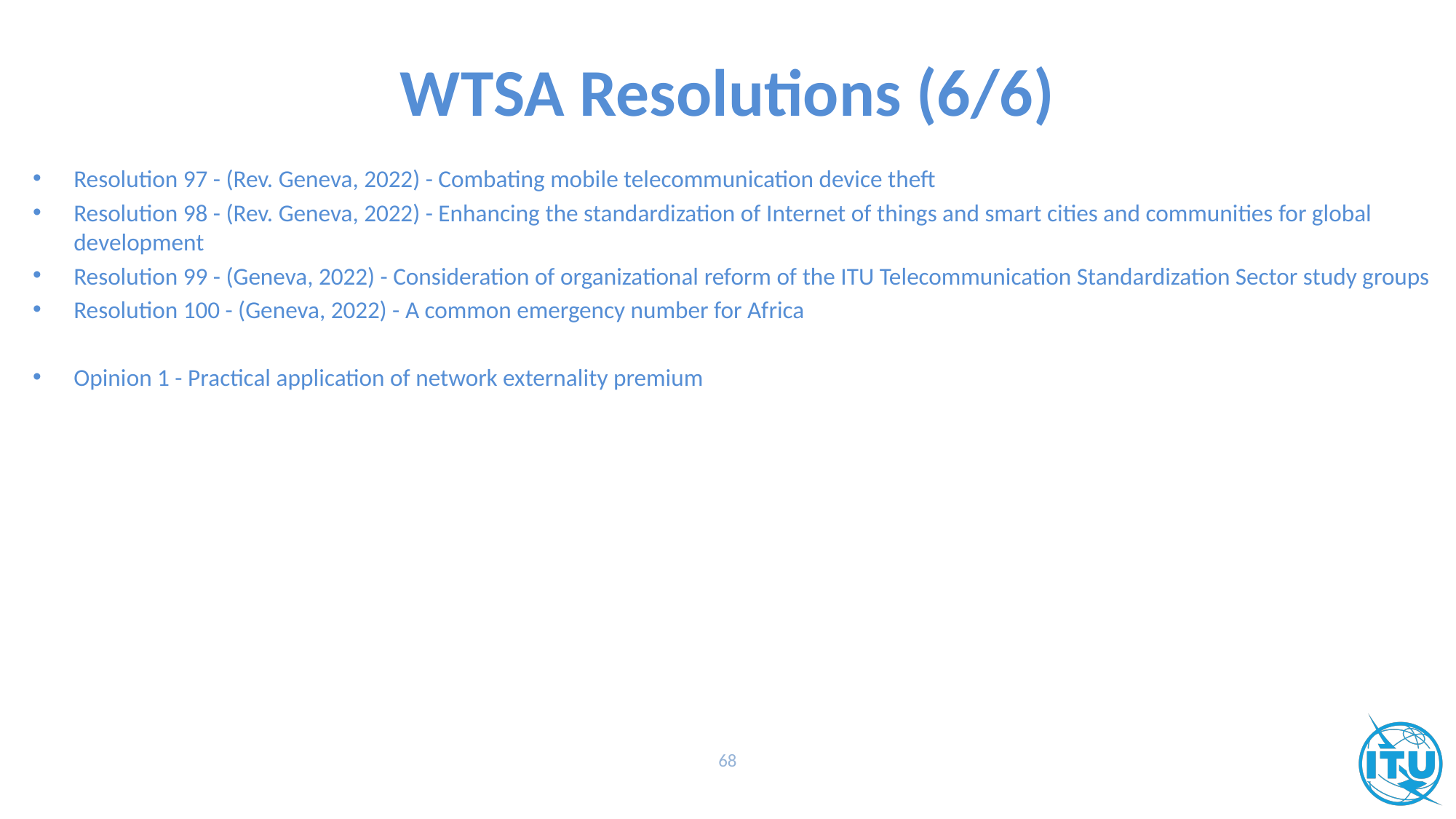

# WTSA Resolutions (6/6)
Resolution 97 - (Rev. Geneva, 2022) - Combating mobile telecommunication device theft
Resolution 98 - (Rev. Geneva, 2022) - Enhancing the standardization of Internet of things and smart cities and communities for global development
Resolution 99 - (Geneva, 2022) - Consideration of organizational reform of the ITU Telecommunication Standardization Sector study groups
Resolution 100 - (Geneva, 2022) - A common emergency number for Africa

Opinion 1 - Practical application of network externality premium
68